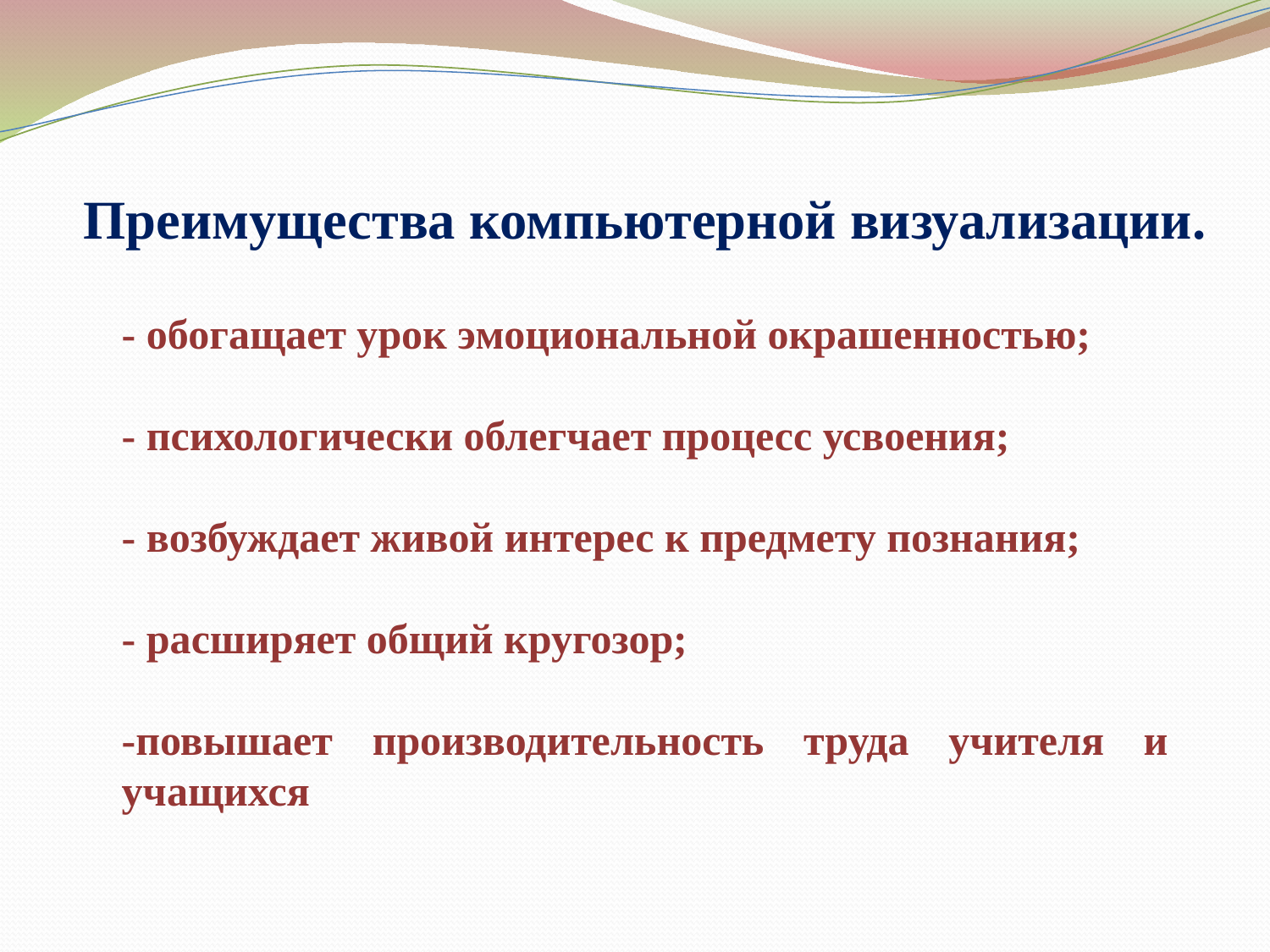

# Преимущества компьютерной визуализации.

- обогащает урок эмоциональной окрашенностью;

- психологически облегчает процесс усвоения;

- возбуждает живой интерес к предмету познания;

- расширяет общий кругозор;

-повышает производительность труда учителя и учащихся